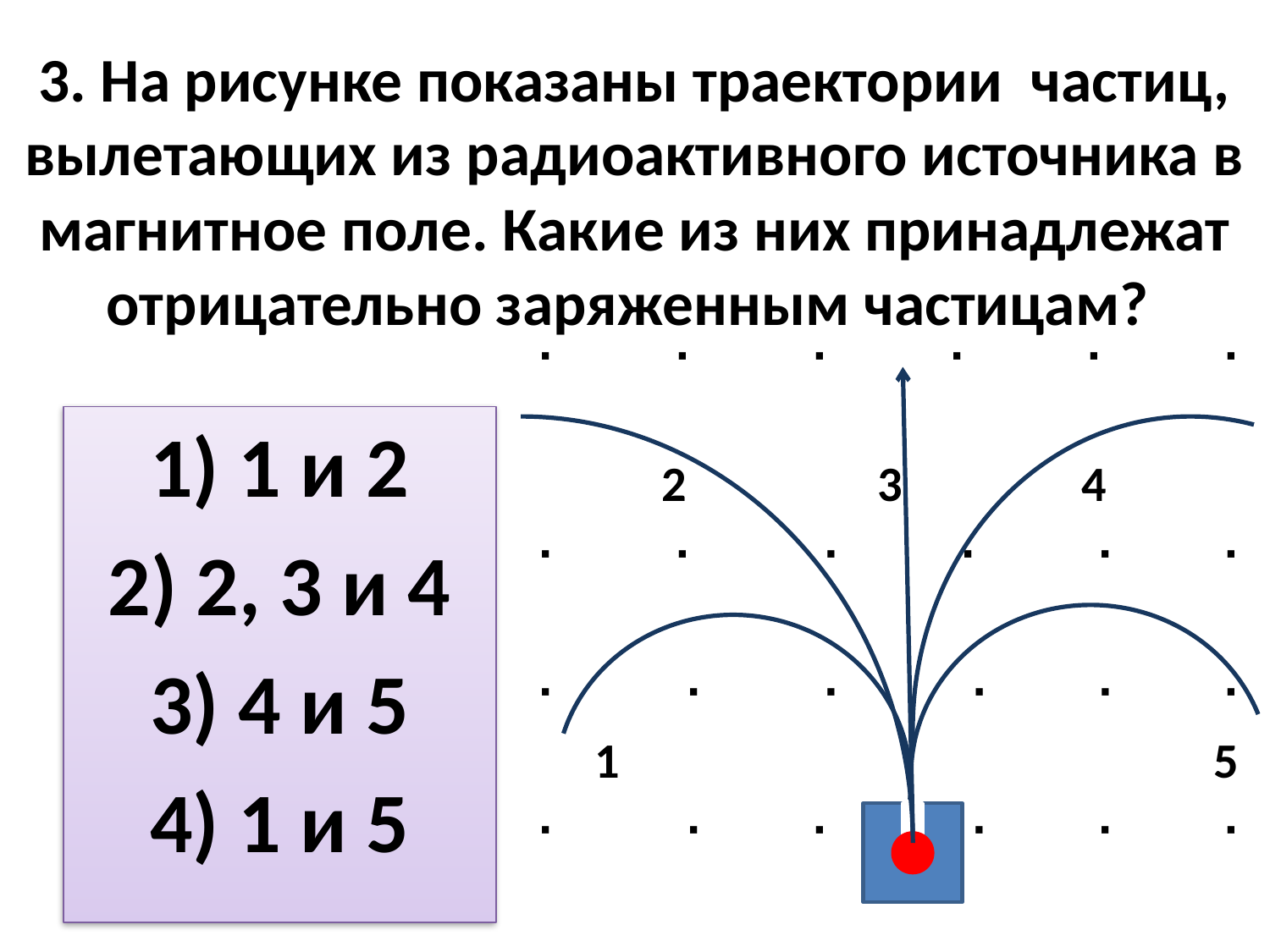

# 3. На рисунке показаны траектории  частиц, вылетающих из радиоактивного источника в магнитное поле. Какие из них принадлежат отрицательно заряженным частицам?
∙           ∙           ∙           ∙           ∙           ∙
           2                 3                4
∙           ∙            ∙           ∙           ∙          ∙

∙            ∙           ∙            ∙          ∙          ∙
     1                                                     5
∙            ∙          ∙             ∙          ∙          ∙
1) 1 и 2
2) 2, 3 и 4
3) 4 и 5
4) 1 и 5